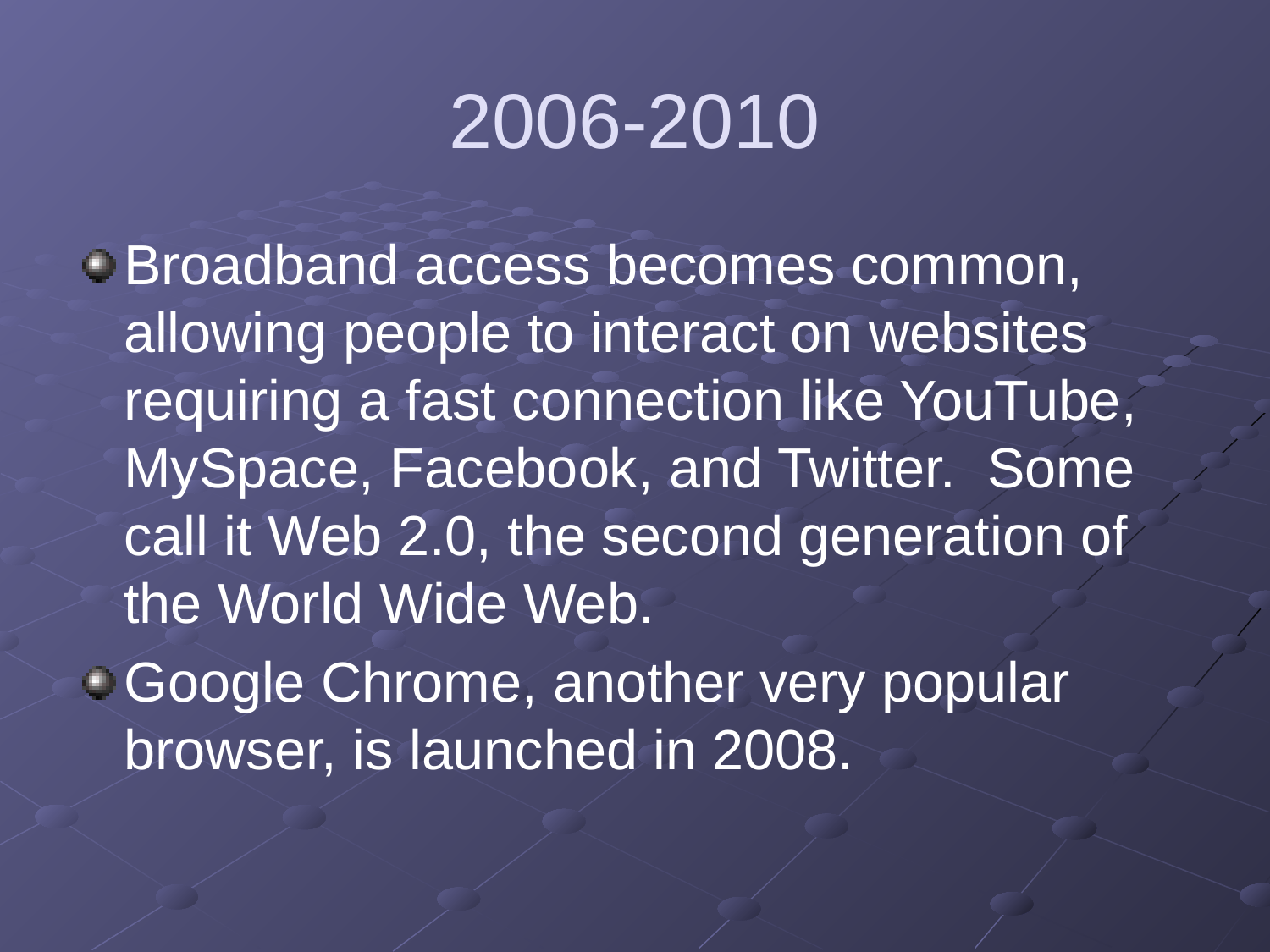

# 2006-2010
Broadband access becomes common, allowing people to interact on websites requiring a fast connection like YouTube, MySpace, Facebook, and Twitter.  Some call it Web 2.0, the second generation of the World Wide Web.
Google Chrome, another very popular browser, is launched in 2008.